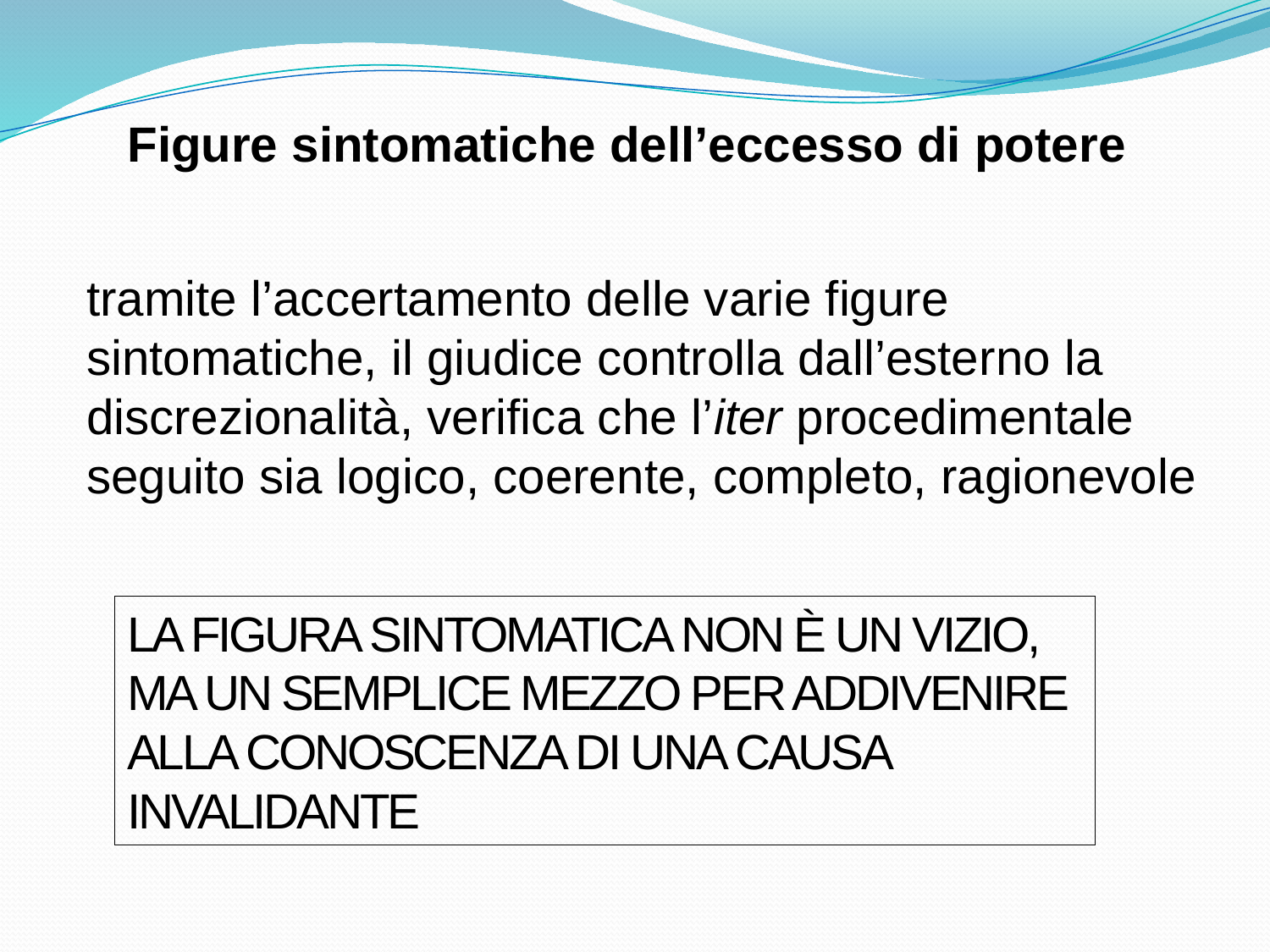

Figure sintomatiche dell’eccesso di potere
tramite l’accertamento delle varie figure sintomatiche, il giudice controlla dall’esterno la discrezionalità, verifica che l’iter procedimentale seguito sia logico, coerente, completo, ragionevole
LA FIGURA SINTOMATICA NON È UN VIZIO, MA UN SEMPLICE MEZZO PER ADDIVENIRE ALLA CONOSCENZA DI UNA CAUSA INVALIDANTE